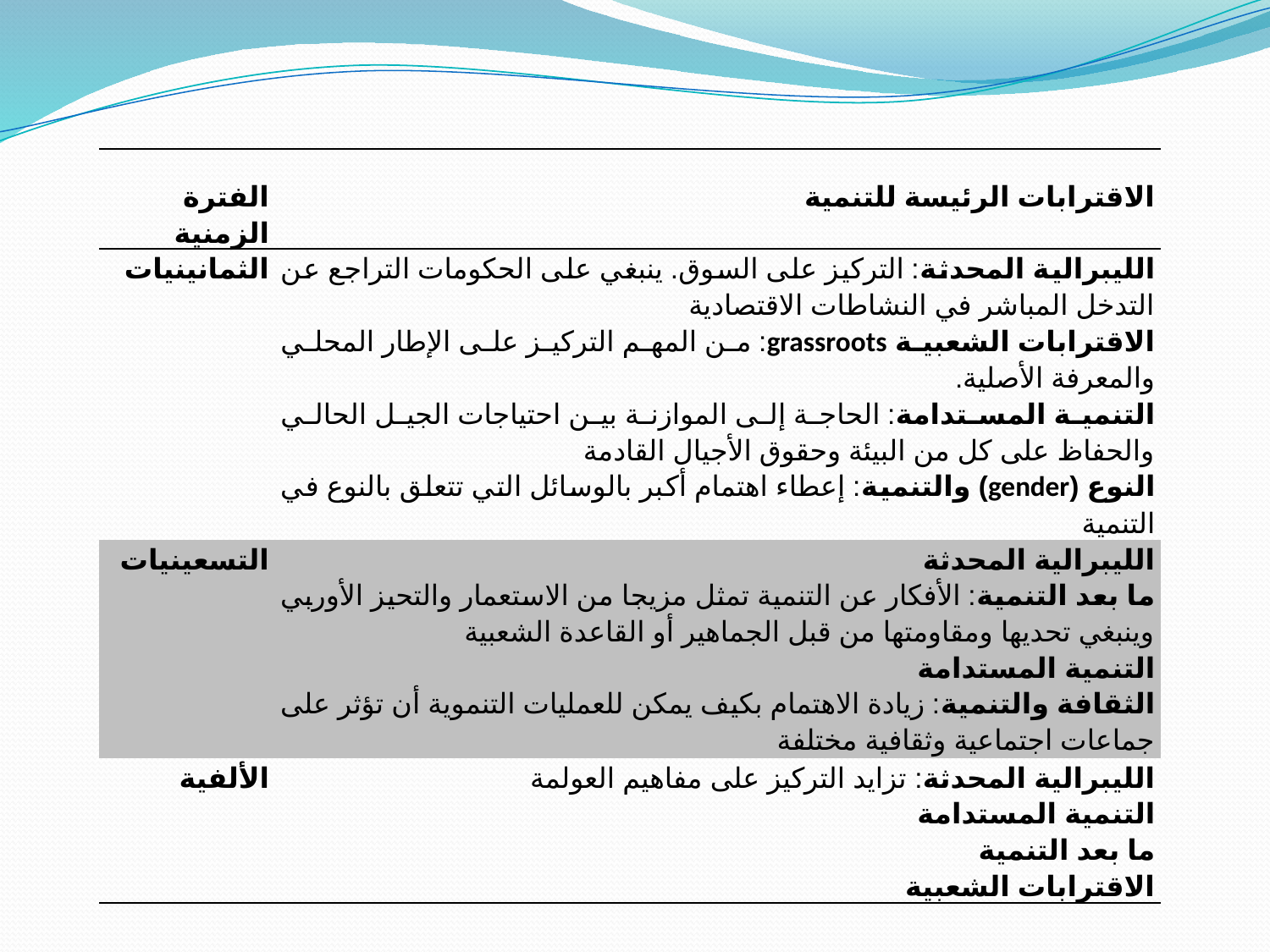

| الفترة الزمنية | الاقترابات الرئيسة للتنمية |
| --- | --- |
| الثمانينيات | الليبرالية المحدثة: التركيز على السوق. ينبغي على الحكومات التراجع عن التدخل المباشر في النشاطات الاقتصادية الاقترابات الشعبية grassroots: من المهم التركيز على الإطار المحلي والمعرفة الأصلية. التنمية المستدامة: الحاجة إلى الموازنة بين احتياجات الجيل الحالي والحفاظ على كل من البيئة وحقوق الأجيال القادمة النوع (gender) والتنمية: إعطاء اهتمام أكبر بالوسائل التي تتعلق بالنوع في التنمية |
| التسعينيات | الليبرالية المحدثة ما بعد التنمية: الأفكار عن التنمية تمثل مزيجا من الاستعمار والتحيز الأوربي وينبغي تحديها ومقاومتها من قبل الجماهير أو القاعدة الشعبية التنمية المستدامة الثقافة والتنمية: زيادة الاهتمام بكيف يمكن للعمليات التنموية أن تؤثر على جماعات اجتماعية وثقافية مختلفة |
| الألفية | الليبرالية المحدثة: تزايد التركيز على مفاهيم العولمة التنمية المستدامة ما بعد التنمية الاقترابات الشعبية |